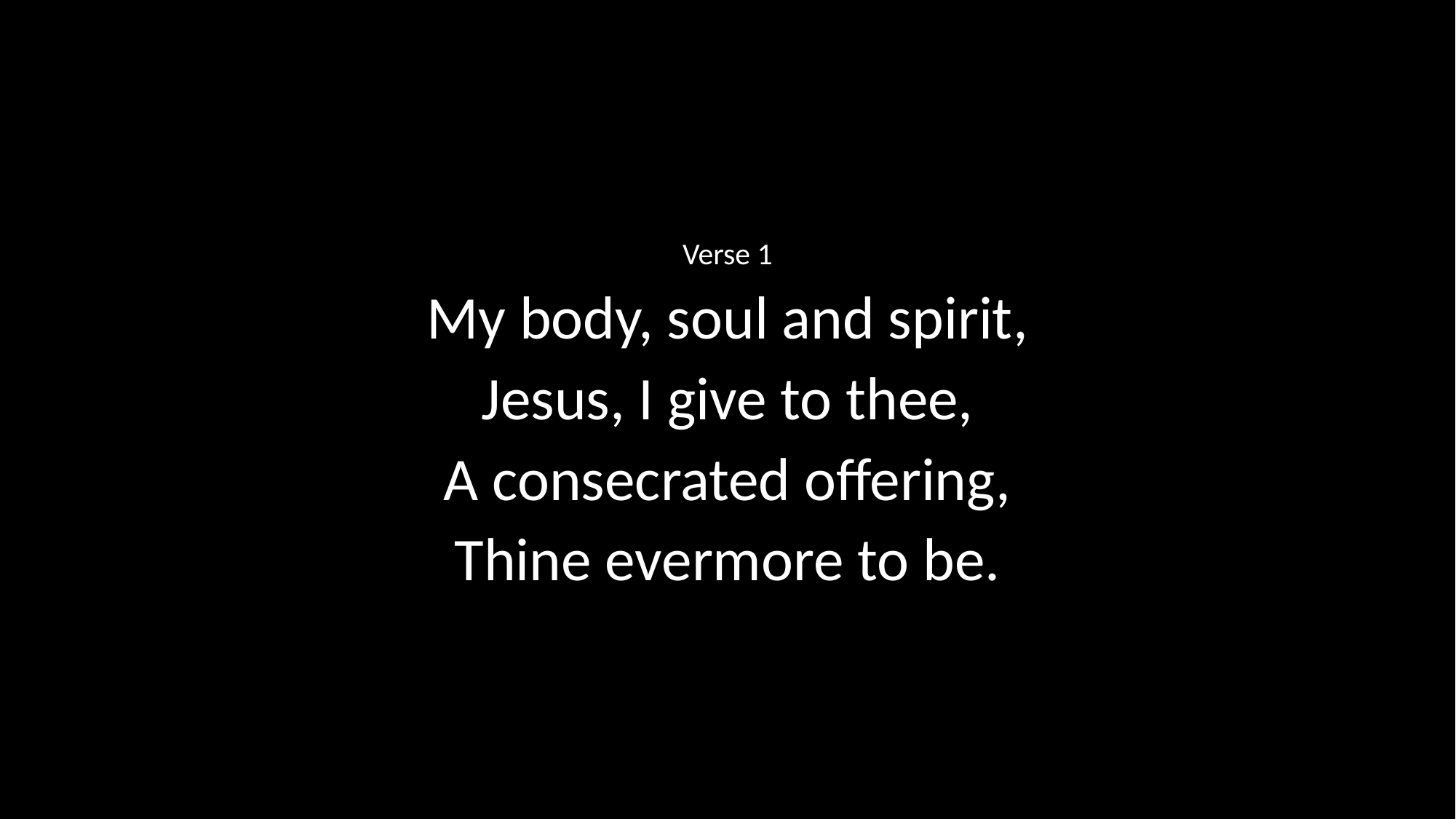

Verse 1
My body, soul and spirit,
Jesus, I give to thee,
A consecrated offering,
Thine evermore to be.